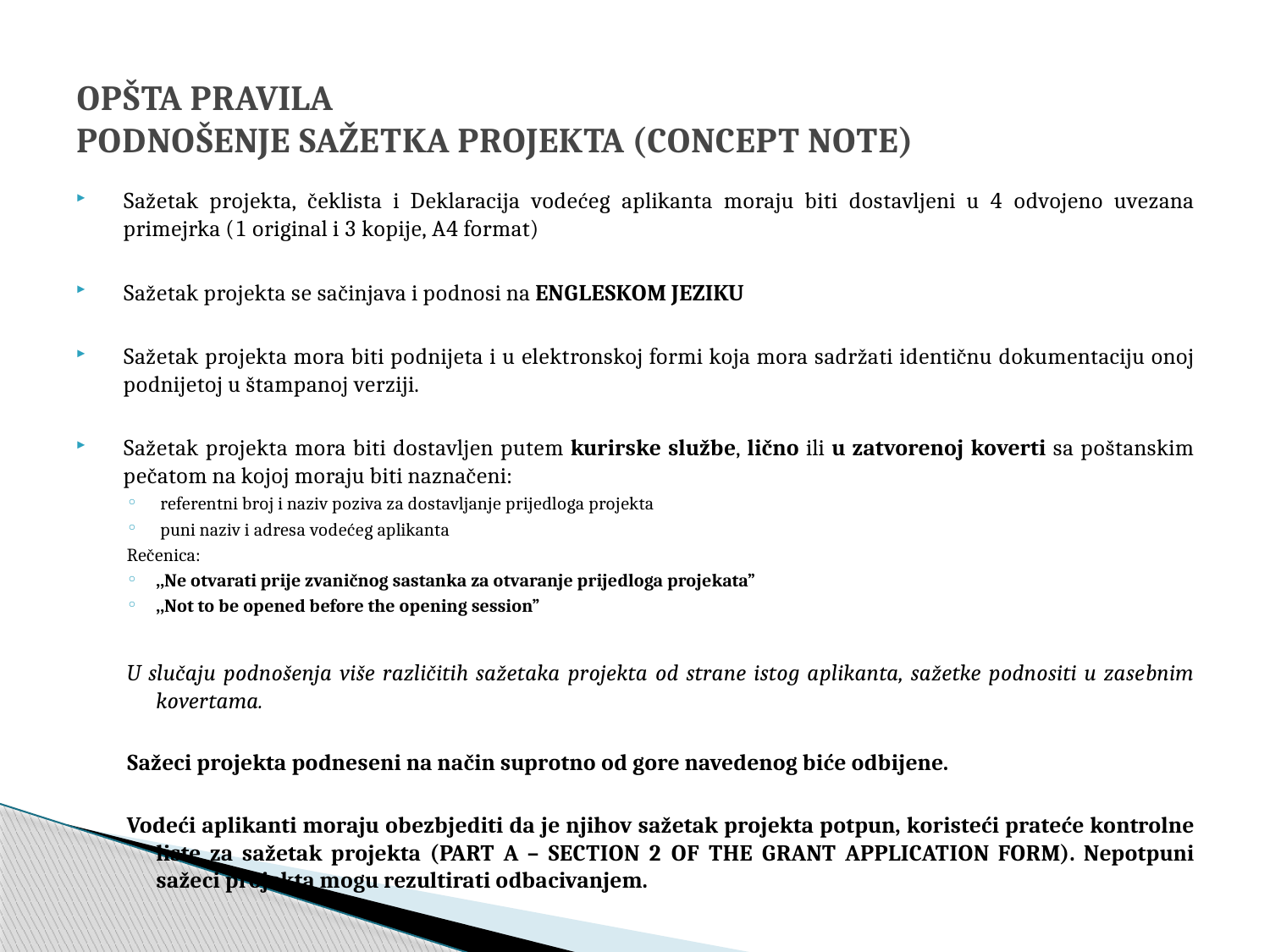

# OPŠTA PRAVILA PODNOŠENJE SAŽETKA PROJEKTA (CONCEPT NOTE)
Sažetak projekta, čeklista i Deklaracija vodećeg aplikanta moraju biti dostavljeni u 4 odvojeno uvezana primejrka (1 original i 3 kopije, A4 format)

Sažetak projekta se sačinjava i podnosi na ENGLESKOM JEZIKU

Sažetak projekta mora biti podnijeta i u elektronskoj formi koja mora sadržati identičnu dokumentaciju onoj podnijetoj u štampanoj verziji.

Sažetak projekta mora biti dostavljen putem kurirske službe, lično ili u zatvorenoj koverti sa poštanskim pečatom na kojoj moraju biti naznačeni:
 referentni broj i naziv poziva za dostavljanje prijedloga projekta
 puni naziv i adresa vodećeg aplikanta
Rečenica:
,,Ne otvarati prije zvaničnog sastanka za otvaranje prijedloga projekata”
,,Not to be opened before the opening session”

U slučaju podnošenja više različitih sažetaka projekta od strane istog aplikanta, sažetke podnositi u zasebnim kovertama.

Sažeci projekta podneseni na način suprotno od gore navedenog biće odbijene.

Vodeći aplikanti moraju obezbjediti da je njihov sažetak projekta potpun, koristeći prateće kontrolne liste za sažetak projekta (PART A – SECTION 2 OF THE GRANT APPLICATION FORM). Nepotpuni sažeci projekta mogu rezultirati odbacivanjem.